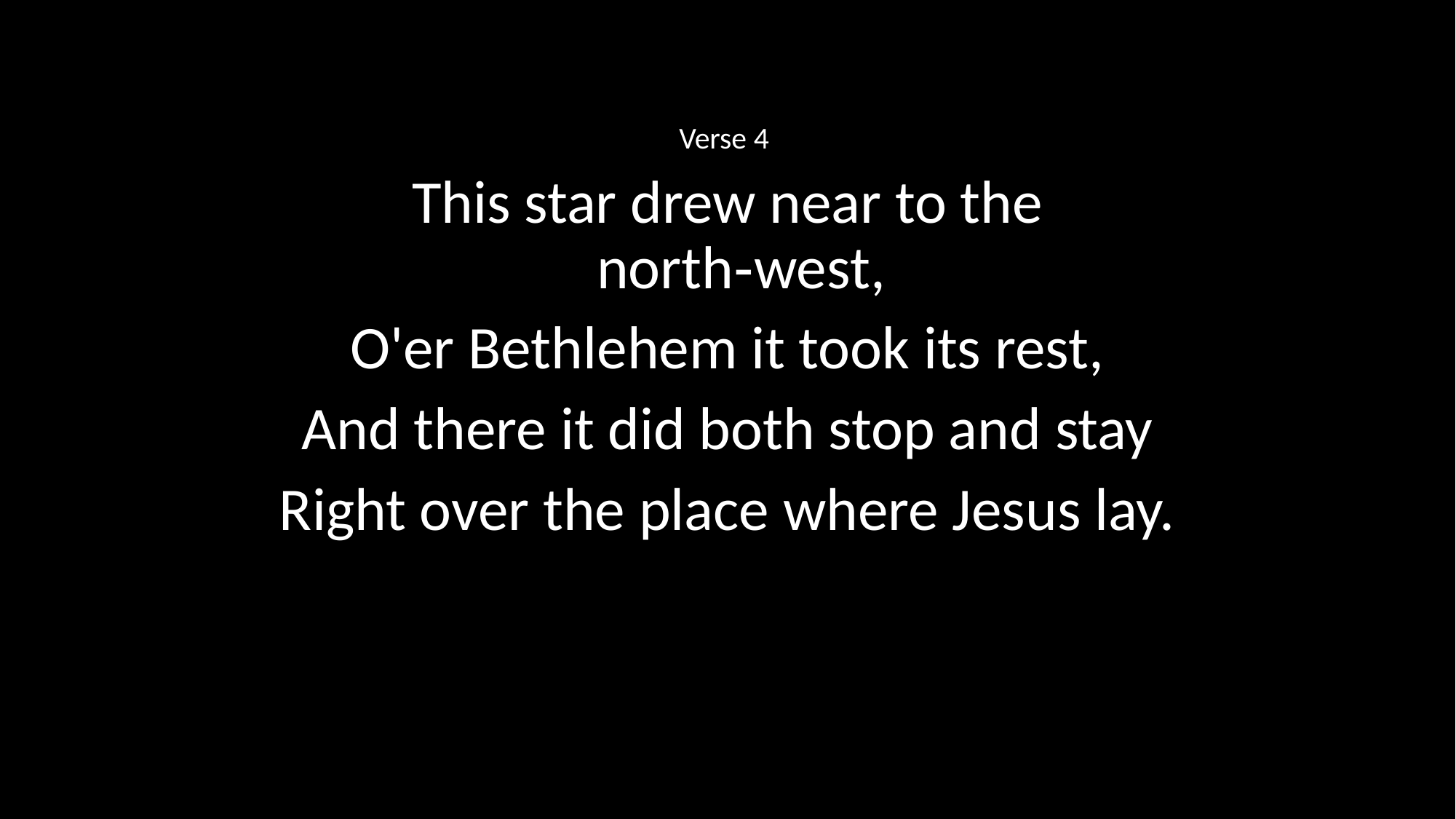

Verse 4
This star drew near to the north‑west,
O'er Bethlehem it took its rest,
And there it did both stop and stay
Right over the place where Jesus lay.